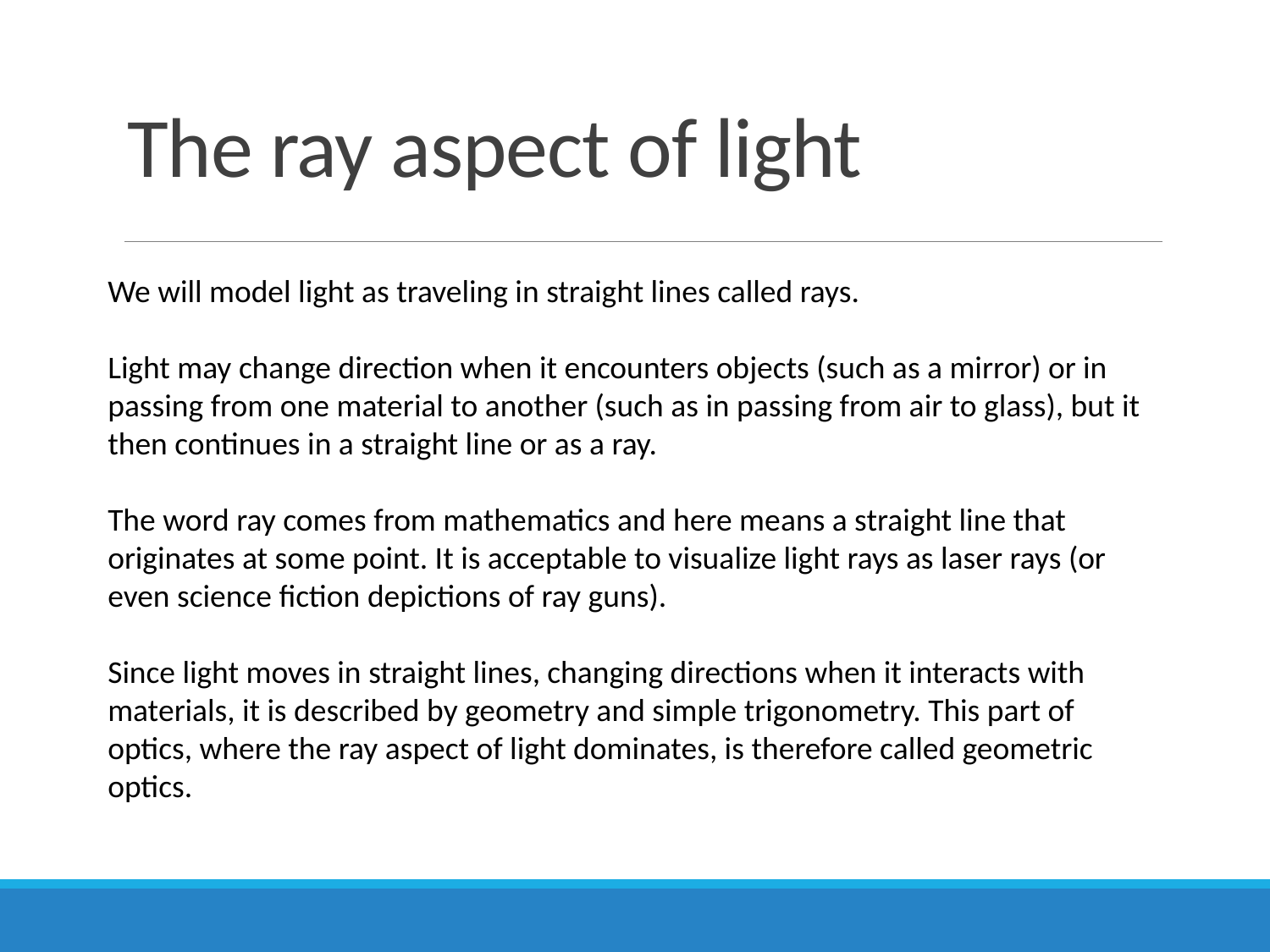

# The ray aspect of light
We will model light as traveling in straight lines called rays.

Light may change direction when it encounters objects (such as a mirror) or in passing from one material to another (such as in passing from air to glass), but it then continues in a straight line or as a ray.

The word ray comes from mathematics and here means a straight line that originates at some point. It is acceptable to visualize light rays as laser rays (or even science fiction depictions of ray guns).

Since light moves in straight lines, changing directions when it interacts with materials, it is described by geometry and simple trigonometry. This part of optics, where the ray aspect of light dominates, is therefore called geometric optics.